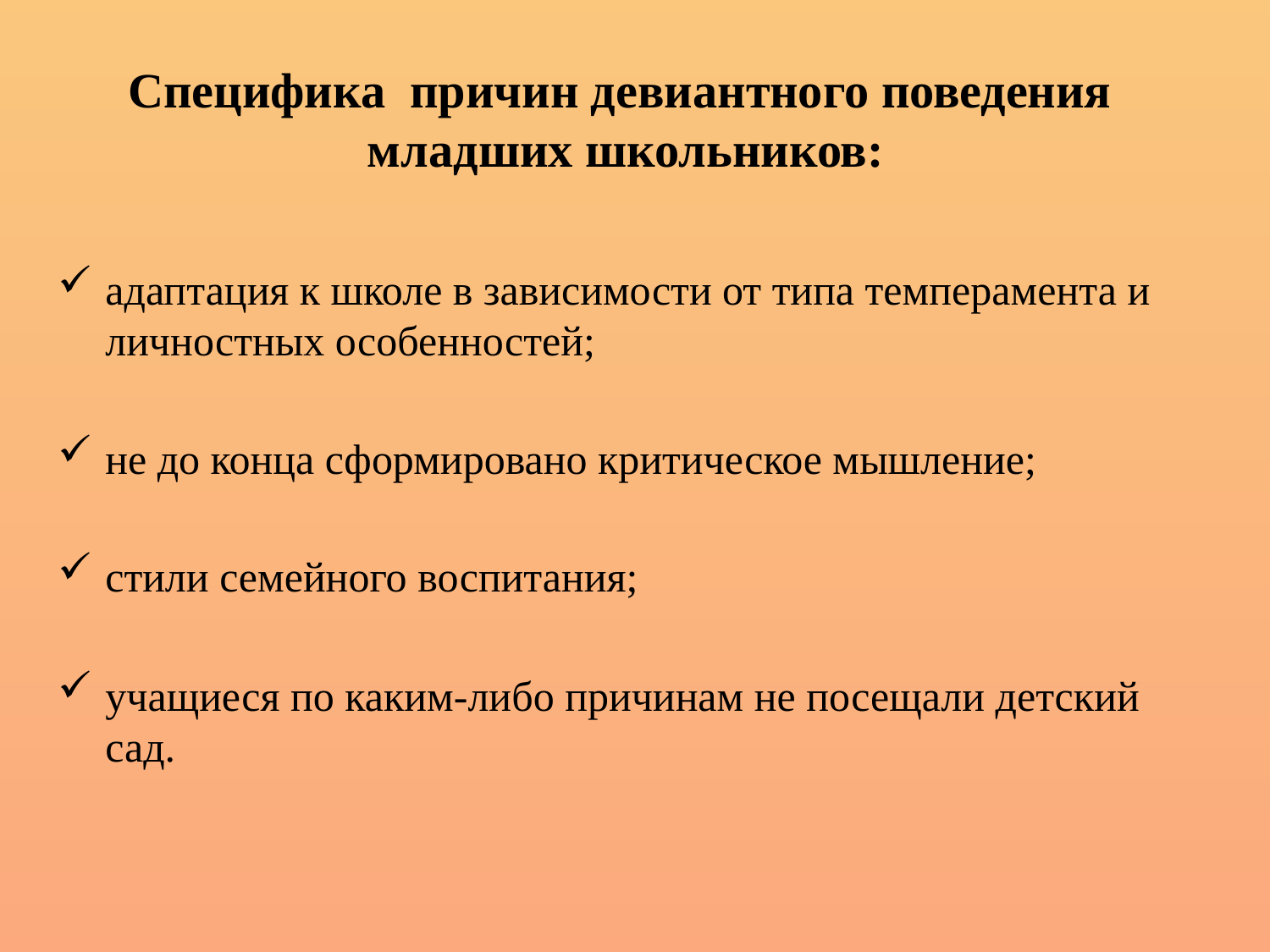

# Специфика  причин девиантного поведения младших школьников:
адаптация к школе в зависимости от типа темперамента и личностных особенностей;

не до конца сформировано критическое мышление;

стили семейного воспитания;

учащиеся по каким-либо причинам не посещали детский сад.